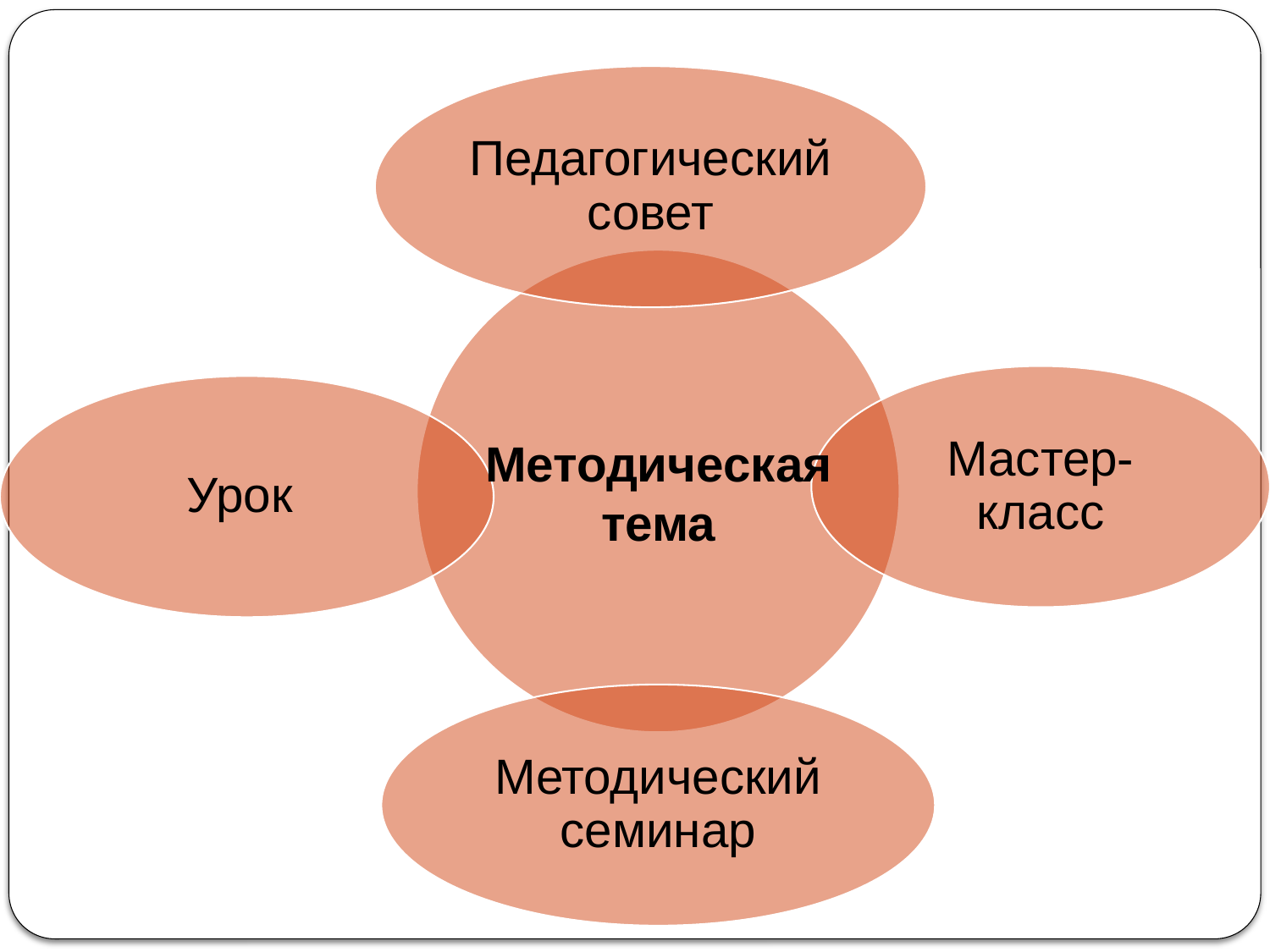

Урок
Мастер-класс
Методический семинар
Педагогический совет
Методическая тема